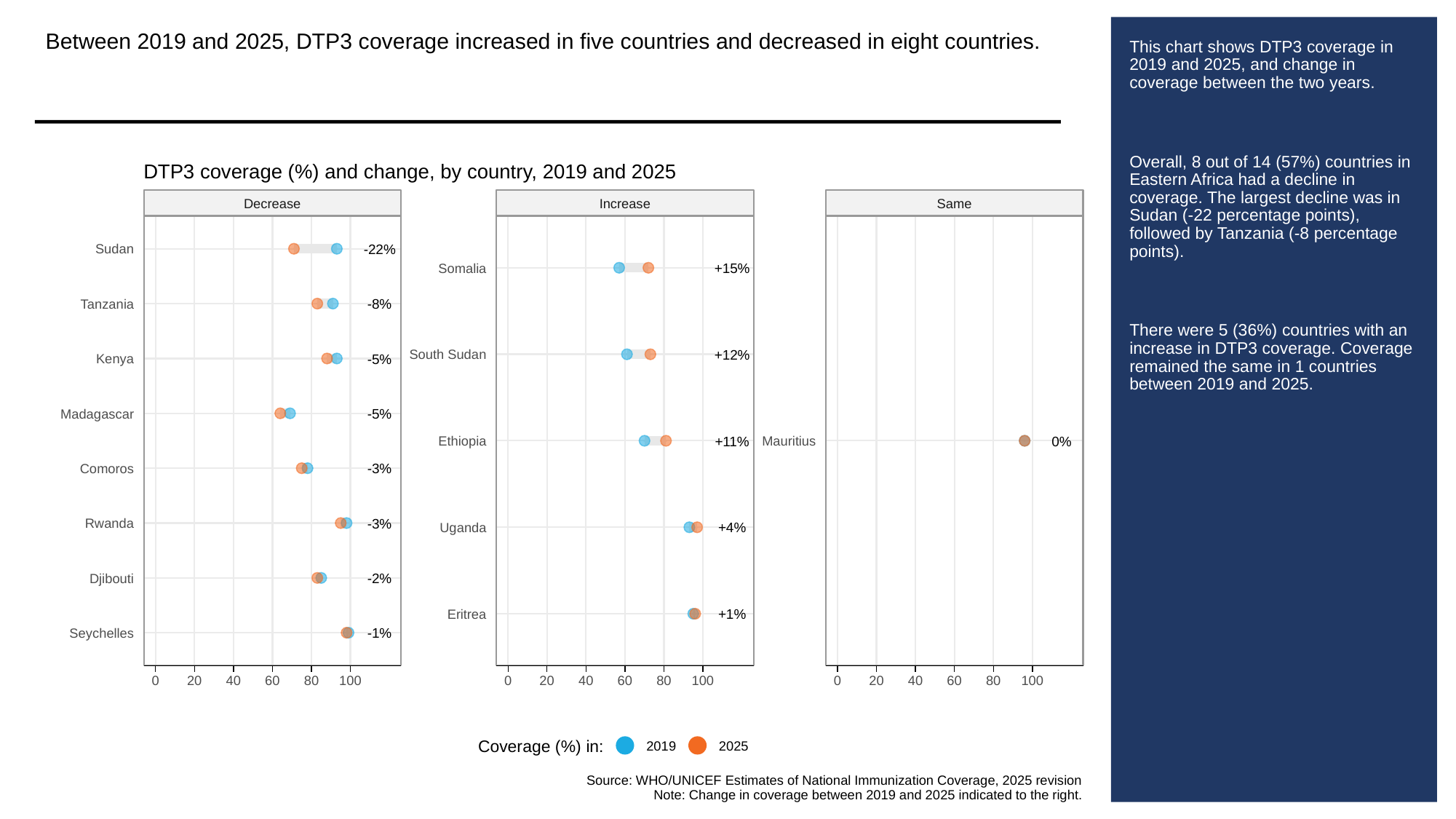

Between 2019 and 2025, DTP3 coverage increased in five countries and decreased in eight countries.
# This chart shows DTP3 coverage in 2019 and 2025, and change in coverage between the two years.

Overall, 8 out of 14 (57%) countries in Eastern Africa had a decline in coverage. The largest decline was in Sudan (-22 percentage points), followed by Tanzania (-8 percentage points).

There were 5 (36%) countries with an increase in DTP3 coverage. Coverage remained the same in 1 countries between 2019 and 2025.

DTP3 coverage (%) and change, by country, 2019 and 2025

Decrease
Increase
Same

-22%
Sudan

+15%
Somalia

-8%
Tanzania

+12%
South Sudan

-5%
Kenya

-5%
Madagascar

+11%
0%
Ethiopia
Mauritius

-3%
Comoros

-3%
Rwanda

+4%
Uganda

-2%
Djibouti

+1%
Eritrea

-1%
Seychelles

0
20
40
60
80
100
0
20
40
60
80
100
0
20
40
60
80
100

Coverage (%) in:
2019
2025
Source: WHO/UNICEF Estimates of National Immunization Coverage, 2025 revision
Note: Change in coverage between 2019 and 2025 indicated to the right.